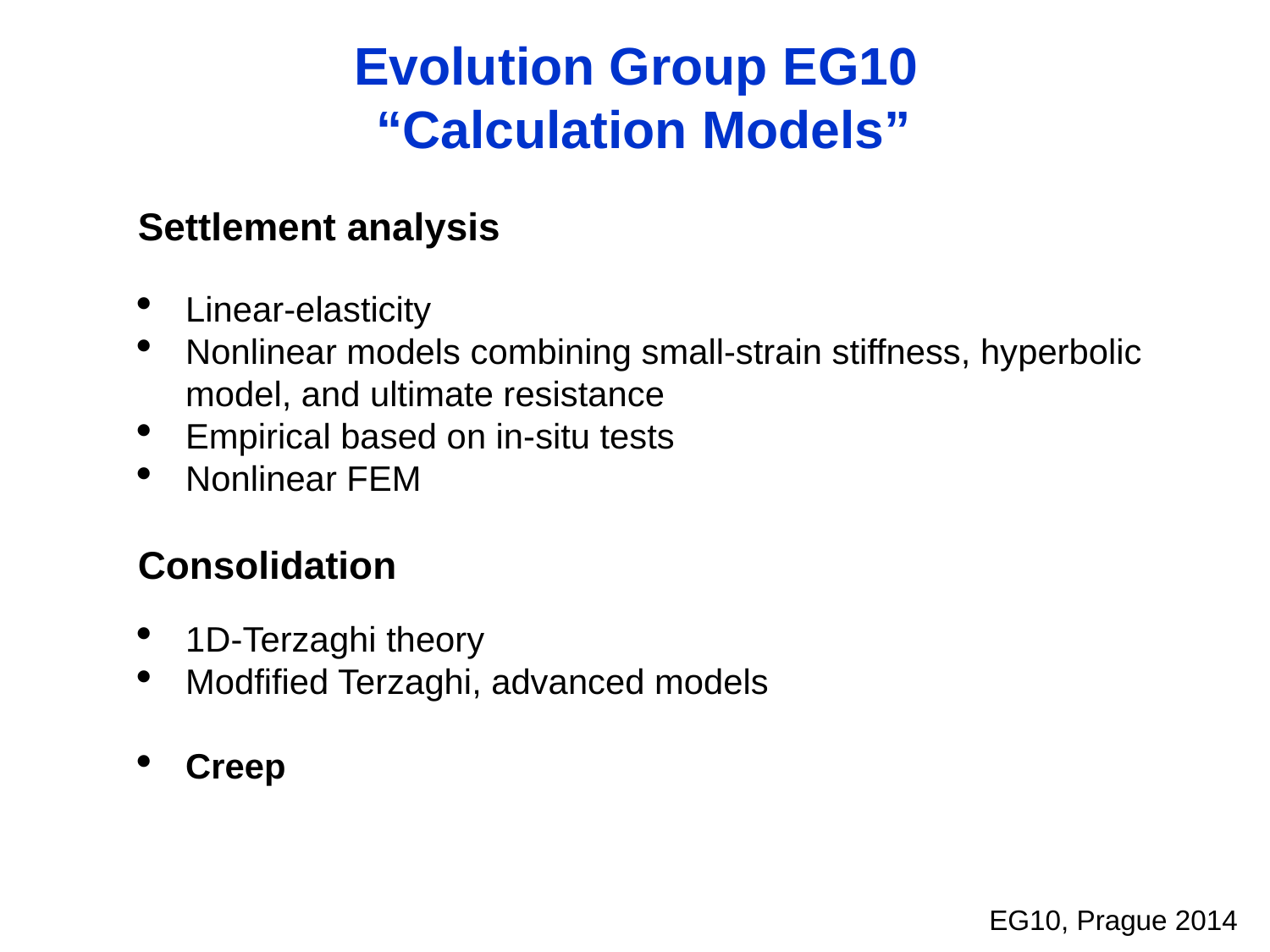

Evolution Group EG10
 “Calculation Models”
Settlement analysis

Linear-elasticity
Nonlinear models combining small-strain stiffness, hyperbolic model, and ultimate resistance
Empirical based on in-situ tests
Nonlinear FEM

Consolidation

1D-Terzaghi theory
Modfified Terzaghi, advanced models

Creep
EG10, Prague 2014